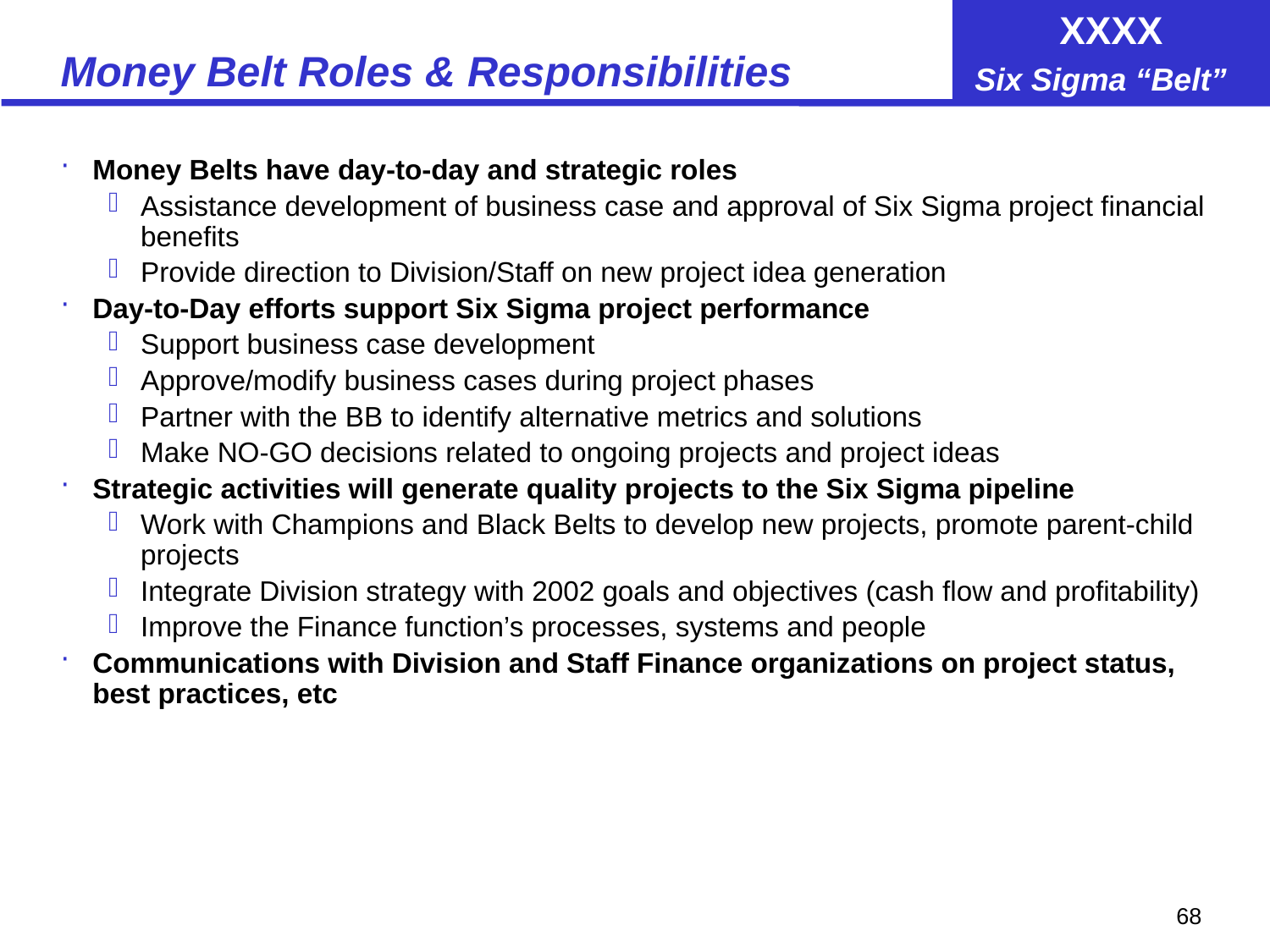

# Money Belt Roles & Responsibilities
Money Belts have day-to-day and strategic roles
Assistance development of business case and approval of Six Sigma project financial benefits
Provide direction to Division/Staff on new project idea generation
Day-to-Day efforts support Six Sigma project performance
Support business case development
Approve/modify business cases during project phases
Partner with the BB to identify alternative metrics and solutions
Make NO-GO decisions related to ongoing projects and project ideas
Strategic activities will generate quality projects to the Six Sigma pipeline
Work with Champions and Black Belts to develop new projects, promote parent-child projects
Integrate Division strategy with 2002 goals and objectives (cash flow and profitability)
Improve the Finance function’s processes, systems and people
Communications with Division and Staff Finance organizations on project status, best practices, etc